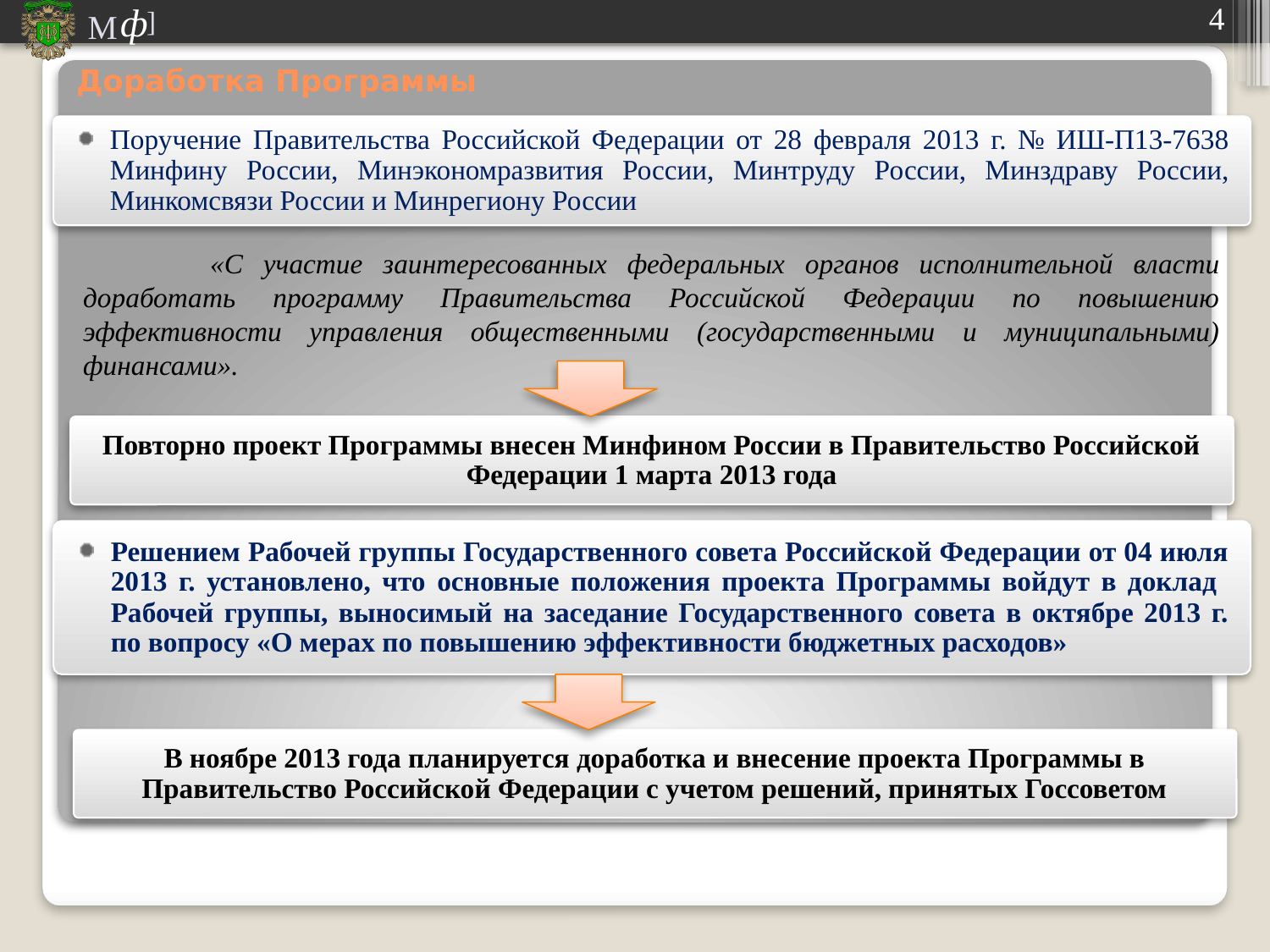

# Доработка Программы
Поручение Правительства Российской Федерации от 28 февраля 2013 г. № ИШ-П13-7638 Минфину России, Минэкономразвития России, Минтруду России, Минздраву России, Минкомсвязи России и Минрегиону России
	«С участие заинтересованных федеральных органов исполнительной власти доработать программу Правительства Российской Федерации по повышению эффективности управления общественными (государственными и муниципальными) финансами».

Повторно проект Программы внесен Минфином России в Правительство Российской Федерации 1 марта 2013 года
Решением Рабочей группы Государственного совета Российской Федерации от 04 июля 2013 г. установлено, что основные положения проекта Программы войдут в доклад  Рабочей группы, выносимый на заседание Государственного совета в октябре 2013 г. по вопросу «О мерах по повышению эффективности бюджетных расходов»

В ноябре 2013 года планируется доработка и внесение проекта Программы в Правительство Российской Федерации с учетом решений, принятых Госсоветом